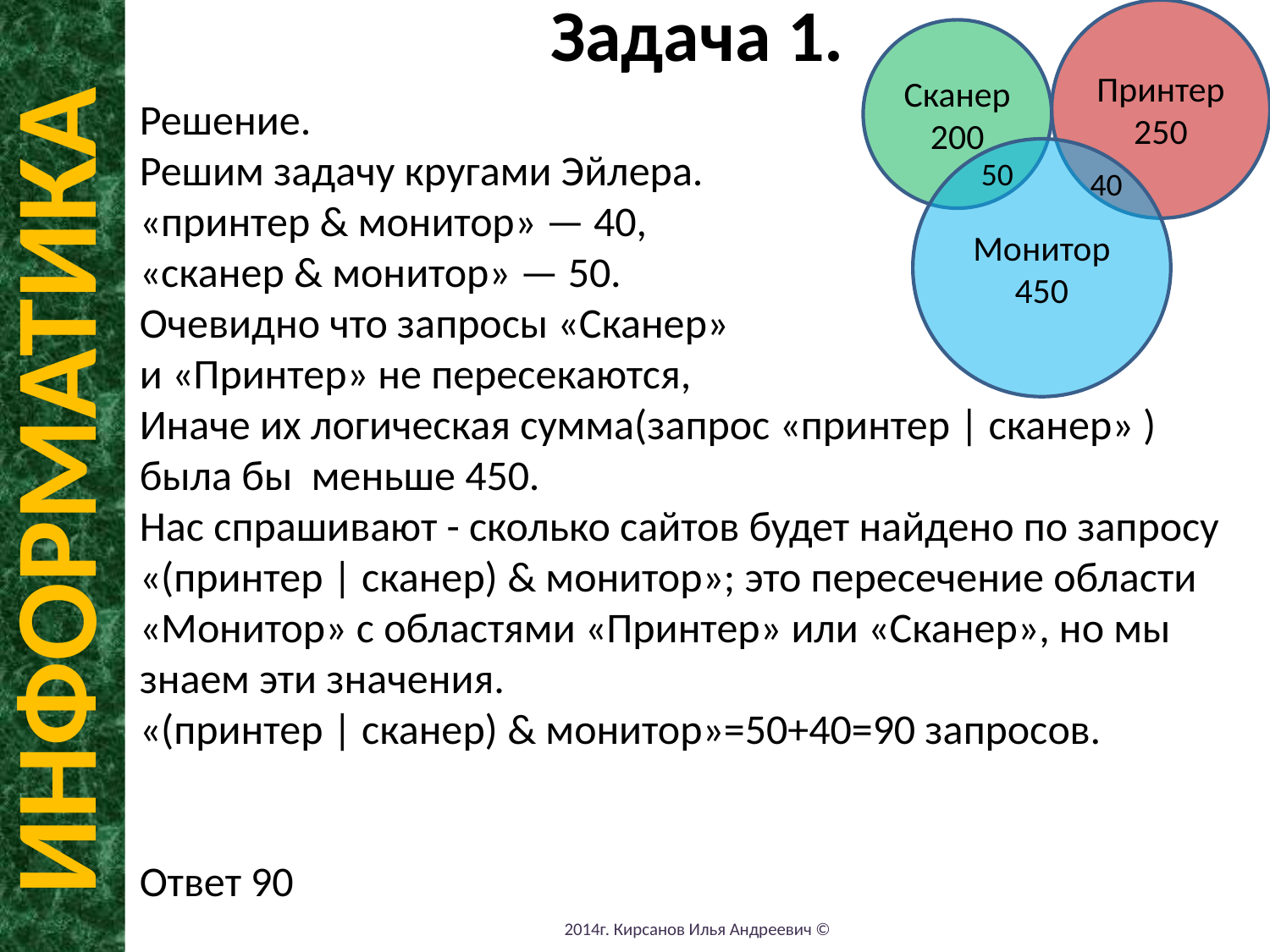

Задача 1.

Принтер
250
Сканер
200
Монитор
450
50
40
Решение.
Решим задачу кругами Эйлера.
«принтер & монитор» — 40,
«сканер & монитор» — 50.
Очевидно что запросы «Сканер»
и «Принтер» не пересекаются,
Иначе их логическая сумма(запрос «принтер | сканер» ) была бы  меньше 450.
Нас спрашивают - сколько сайтов будет найдено по запросу «(принтер | сканер) & монитор»; это пересечение области «Монитор» с областями «Принтер» или «Сканер», но мы знаем эти значения.
«(принтер | сканер) & монитор»=50+40=90 запросов.

Ответ 90

ИНФОРМАТИКА
2014г. Кирсанов Илья Андреевич ©